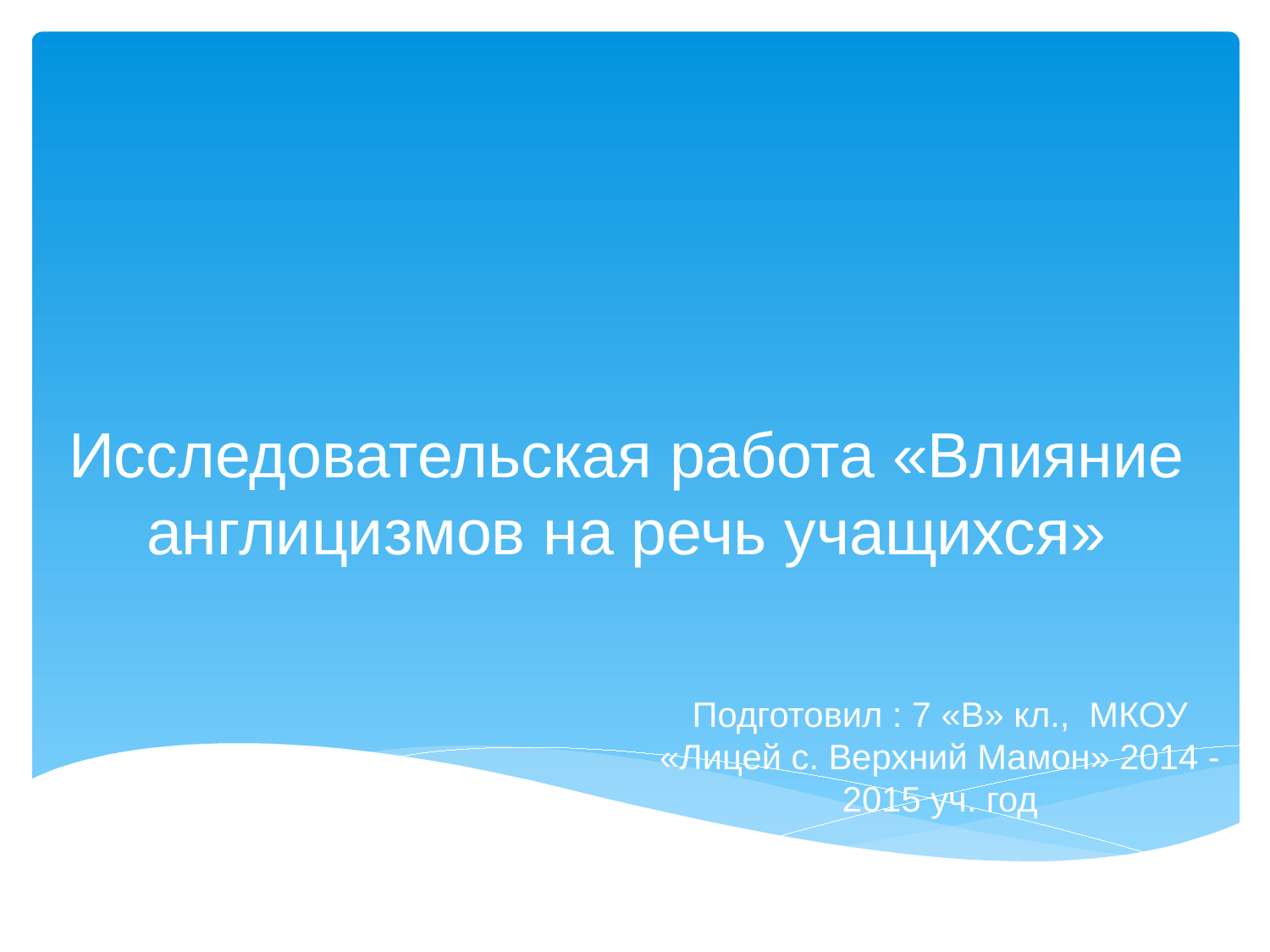

# Исследовательская работа «Влияние англицизмов на речь учащихся»
Подготовил : 7 «В» кл.,  МКОУ «Лицей с. Верхний Мамон» 2014 -2015 уч. год